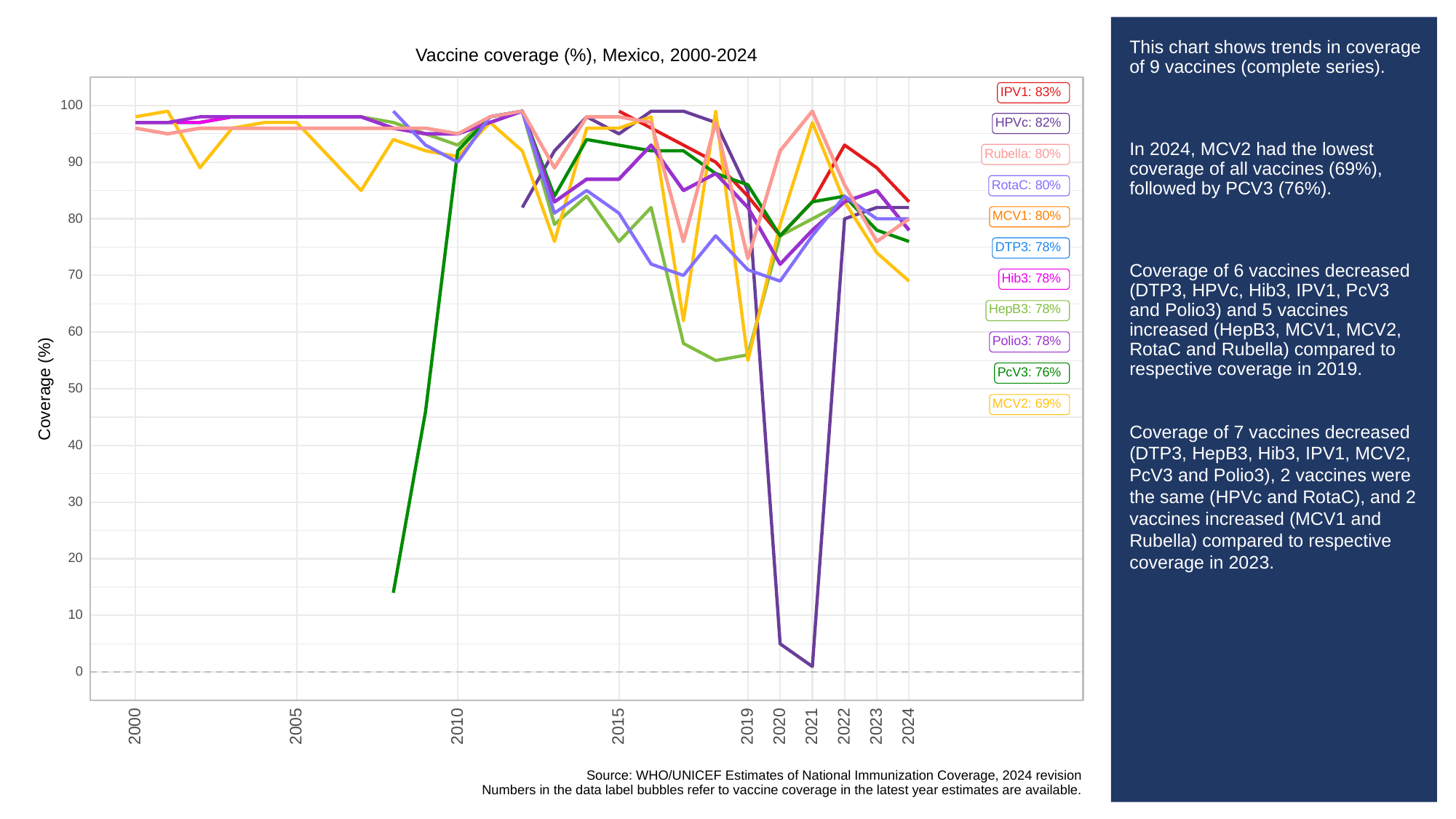

# This chart shows trends in coverage of 9 vaccines (complete series).

In 2024, MCV2 had the lowest coverage of all vaccines (69%), followed by PCV3 (76%).

Coverage of 6 vaccines decreased (DTP3, HPVc, Hib3, IPV1, PcV3 and Polio3) and 5 vaccines increased (HepB3, MCV1, MCV2, RotaC and Rubella) compared to respective coverage in 2019.

Coverage of 7 vaccines decreased (DTP3, HepB3, Hib3, IPV1, MCV2, PcV3 and Polio3), 2 vaccines were the same (HPVc and RotaC), and 2 vaccines increased (MCV1 and Rubella) compared to respective coverage in 2023.

Vaccine coverage (%), Mexico, 2000-2024

IPV1: 83%

100

HPVc: 82%

Rubella: 80%

90

RotaC: 80%

MCV1: 80%
80

DTP3: 78%

70
Hib3: 78%

HepB3: 78%

60

Polio3: 78%

PcV3: 76%
Coverage (%)
50

MCV2: 69%

40

30

20

10

0

2023
2000
2005
2010
2015
2019
2020
2021
2022
2024
Source: WHO/UNICEF Estimates of National Immunization Coverage, 2024 revision
Numbers in the data label bubbles refer to vaccine coverage in the latest year estimates are available.